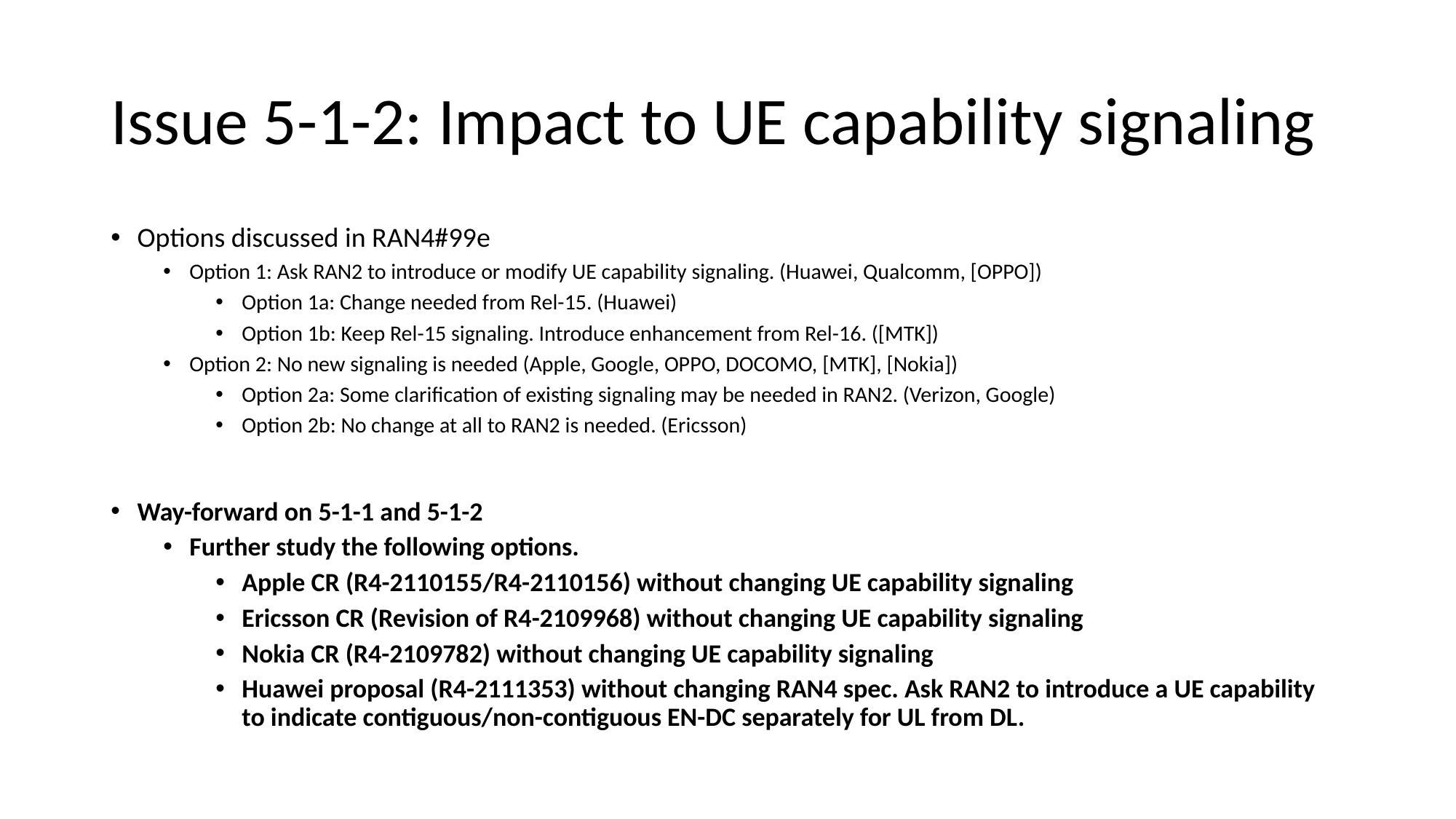

# Issue 5-1-2: Impact to UE capability signaling
Options discussed in RAN4#99e
Option 1: Ask RAN2 to introduce or modify UE capability signaling. (Huawei, Qualcomm, [OPPO])
Option 1a: Change needed from Rel-15. (Huawei)
Option 1b: Keep Rel-15 signaling. Introduce enhancement from Rel-16. ([MTK])
Option 2: No new signaling is needed (Apple, Google, OPPO, DOCOMO, [MTK], [Nokia])
Option 2a: Some clarification of existing signaling may be needed in RAN2. (Verizon, Google)
Option 2b: No change at all to RAN2 is needed. (Ericsson)

Way-forward on 5-1-1 and 5-1-2
Further study the following options.
Apple CR (R4-2110155/R4-2110156) without changing UE capability signaling
Ericsson CR (Revision of R4-2109968) without changing UE capability signaling
Nokia CR (R4-2109782) without changing UE capability signaling
Huawei proposal (R4-2111353) without changing RAN4 spec. Ask RAN2 to introduce a UE capability to indicate contiguous/non-contiguous EN-DC separately for UL from DL.